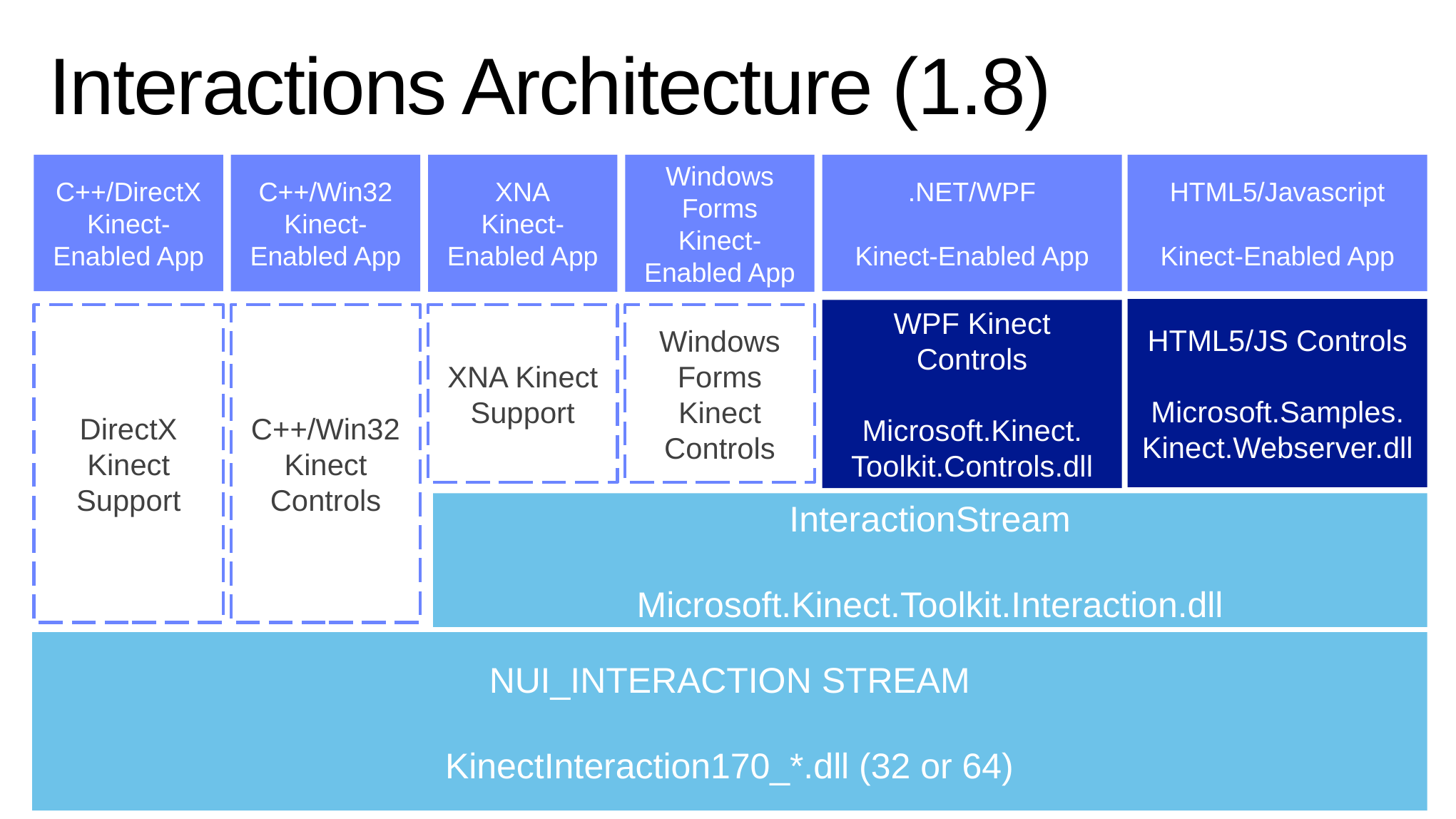

# Interactions Architecture (1.8)
C++/DirectX Kinect-Enabled App
C++/Win32 Kinect-Enabled App
XNA
Kinect-Enabled App
Windows Forms
Kinect-Enabled App
.NET/WPF

Kinect-Enabled App
HTML5/Javascript

Kinect-Enabled App
HTML5/JS Controls

Microsoft.Samples.
Kinect.Webserver.dll
WPF Kinect Controls

Microsoft.Kinect.
Toolkit.Controls.dll
C++/Win32 Kinect Controls
DirectX
Kinect
Support
XNA Kinect Support
Windows Forms Kinect Controls
InteractionStream

Microsoft.Kinect.Toolkit.Interaction.dll
NUI_INTERACTION STREAM

KinectInteraction170_*.dll (32 or 64)